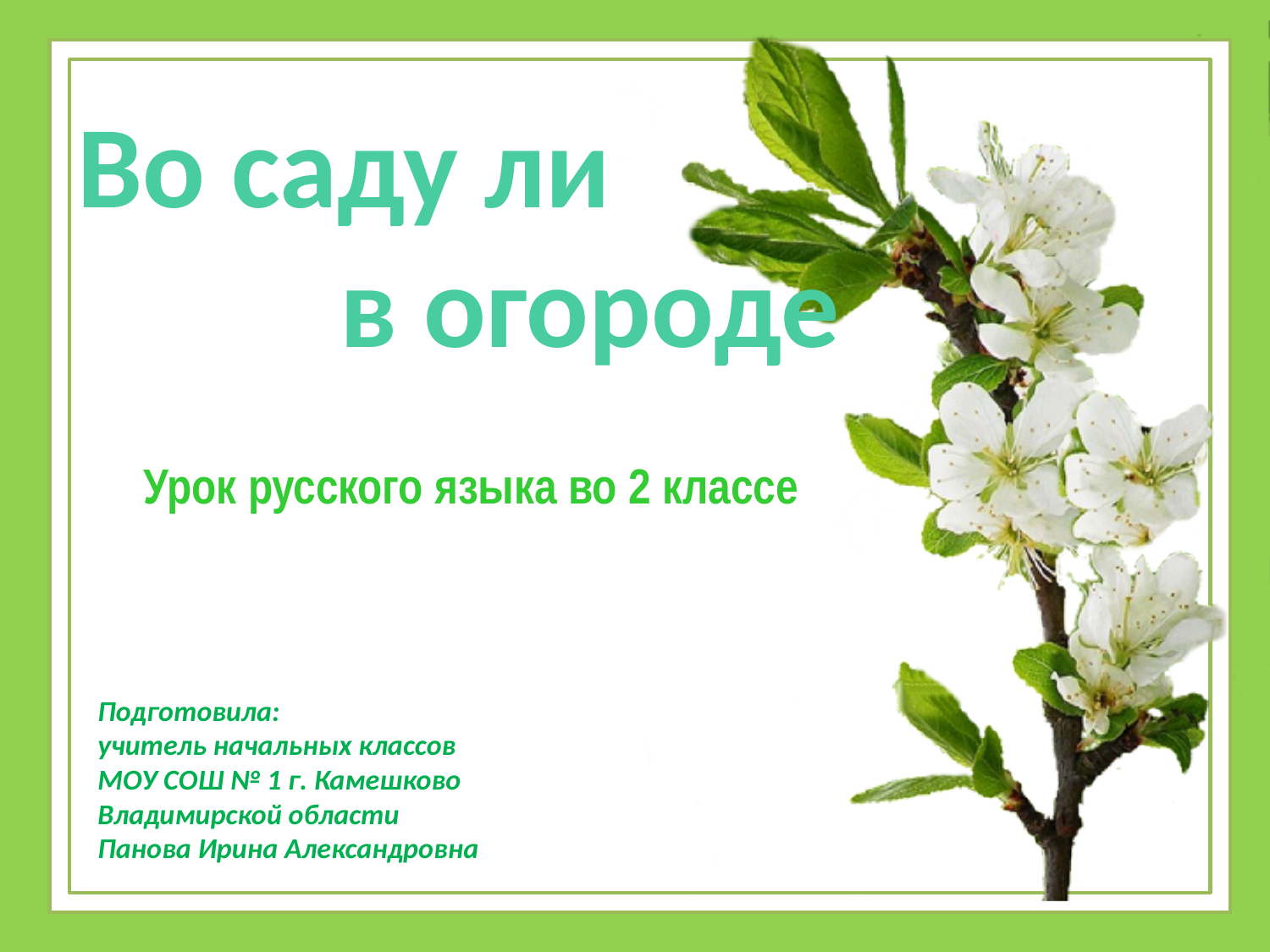

Во саду ли
          в огороде
Урок русского языка во 2 классе
Подготовила:
учитель начальных классов
МОУ СОШ № 1 г. Камешково
Владимирской области
Панова Ирина Александровна